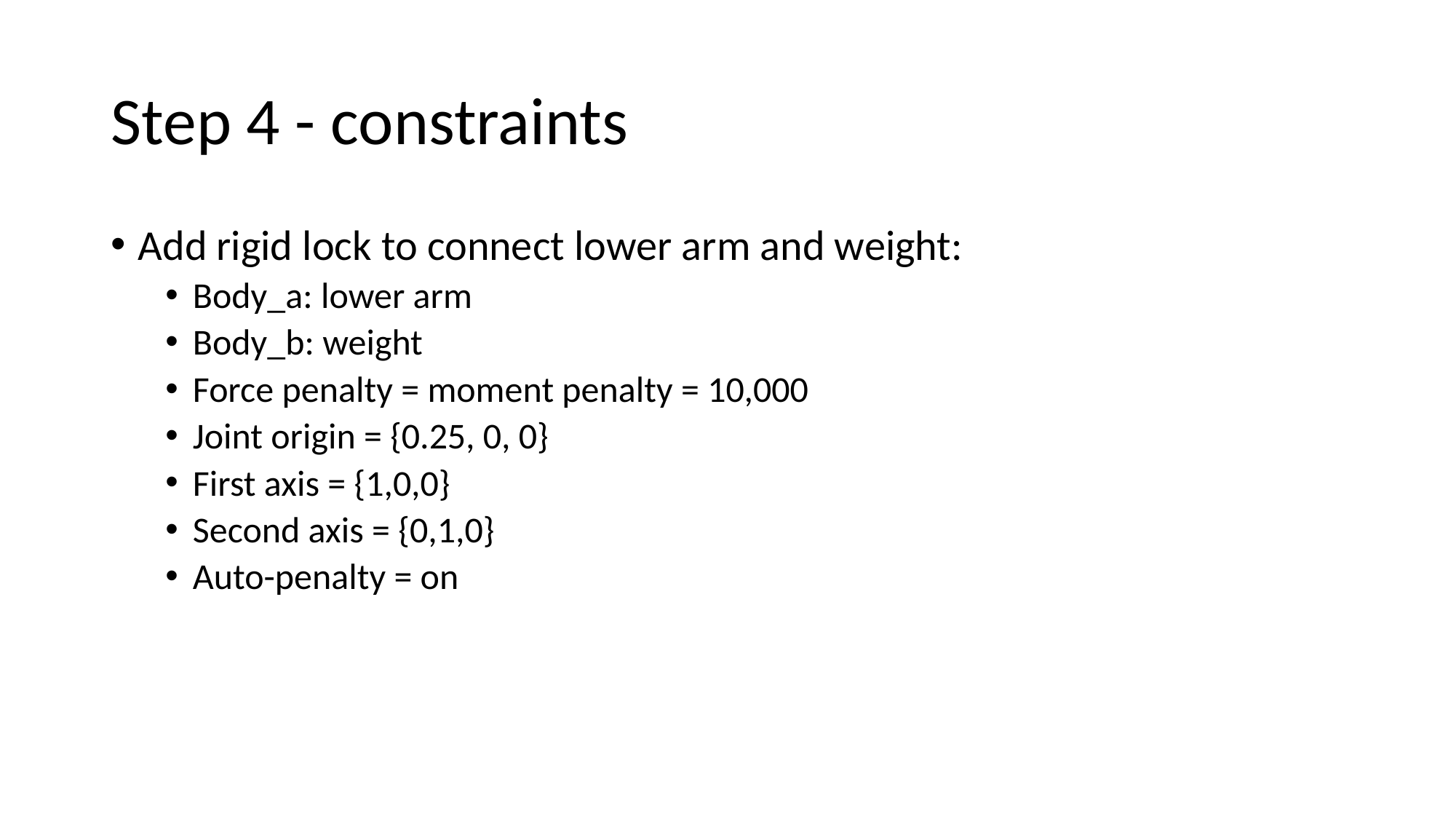

# Step 4 - constraints
Add rigid lock to connect lower arm and weight:
Body_a: lower arm
Body_b: weight
Force penalty = moment penalty = 10,000
Joint origin = {0.25, 0, 0}
First axis = {1,0,0}
Second axis = {0,1,0}
Auto-penalty = on